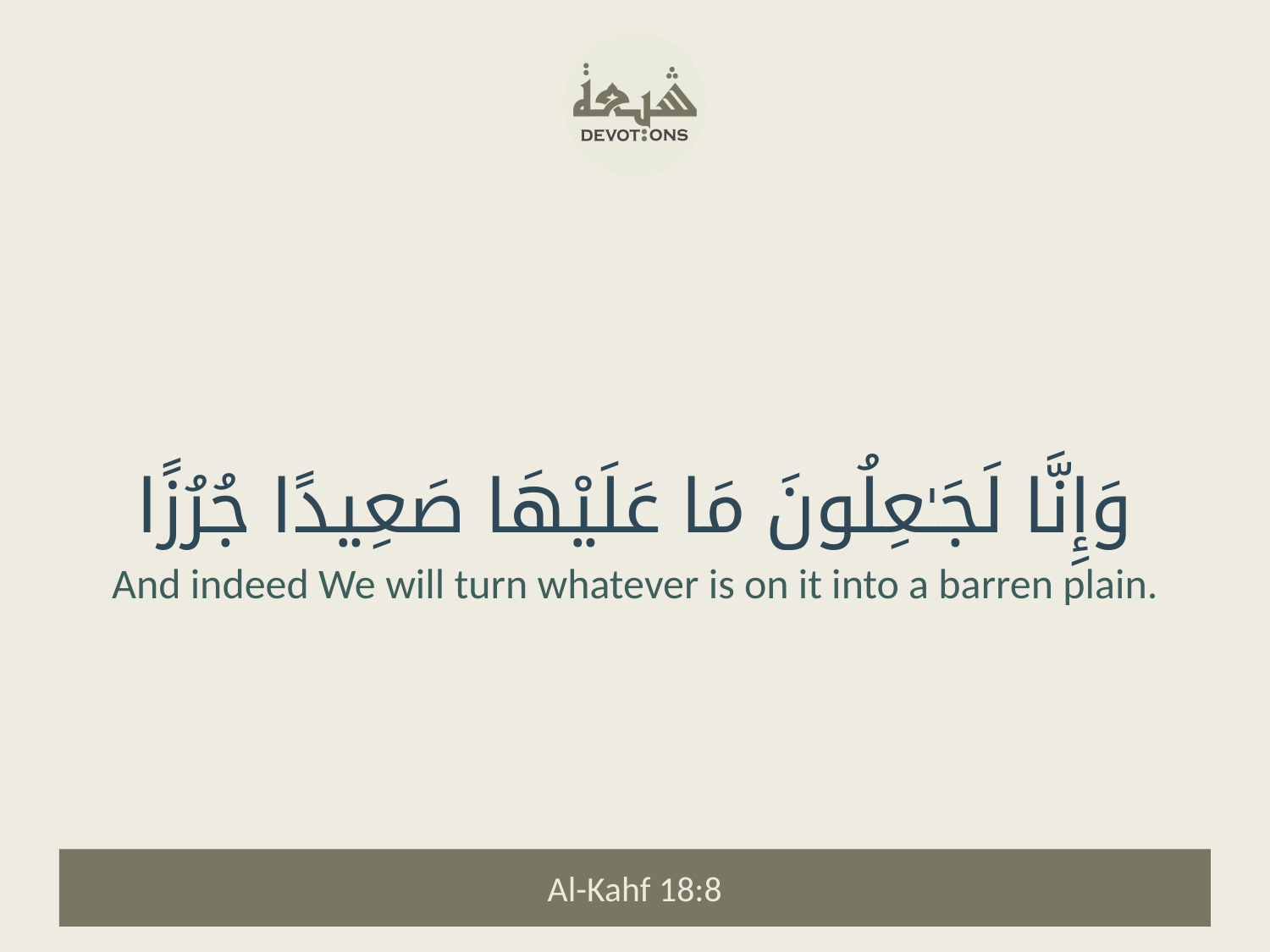

وَإِنَّا لَجَـٰعِلُونَ مَا عَلَيْهَا صَعِيدًا جُرُزًا
And indeed We will turn whatever is on it into a barren plain.
Al-Kahf 18:8